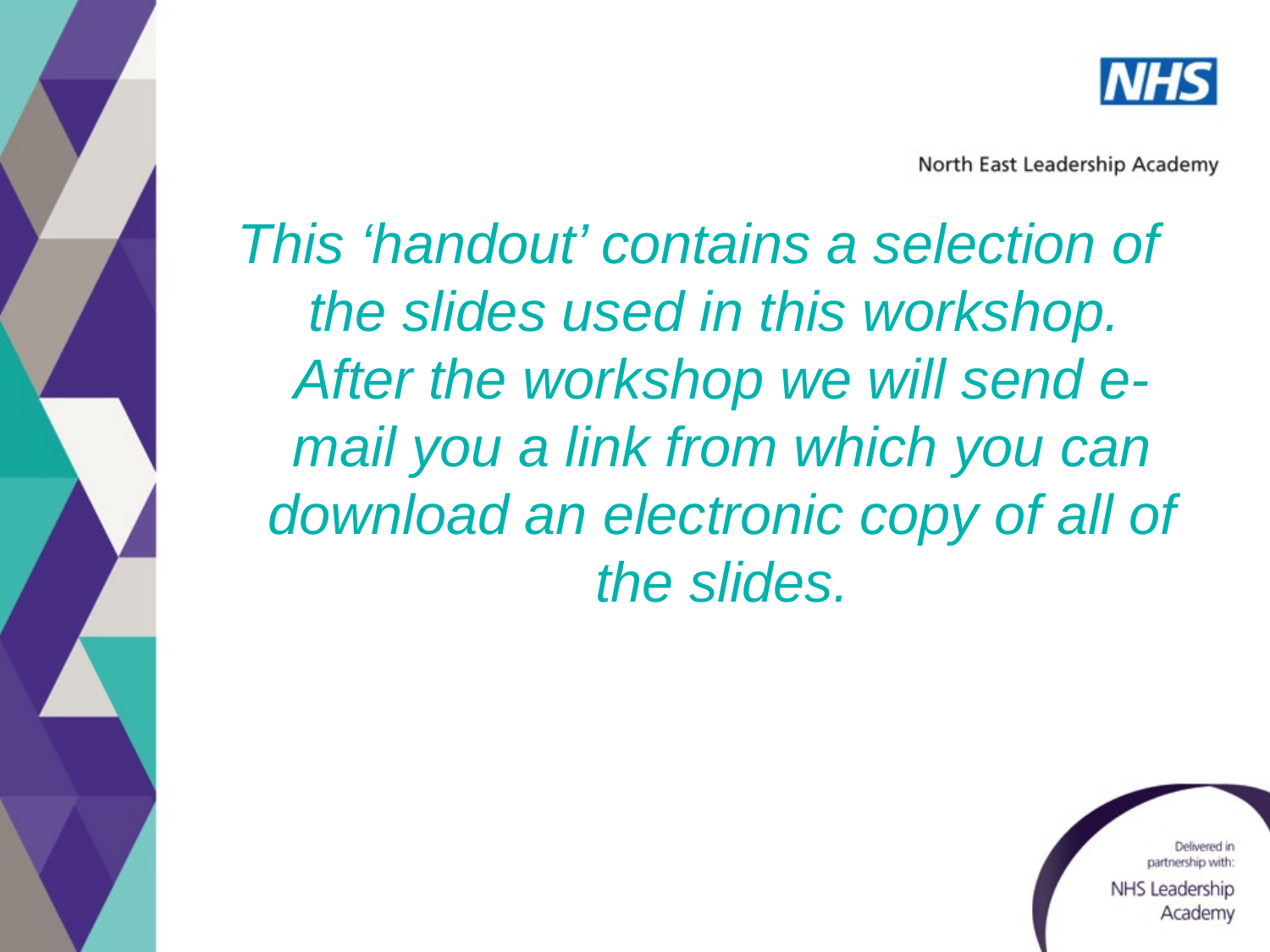

This ‘handout’ contains a selection of the slides used in this workshop.  After the workshop we will send e-mail you a link from which you can download an electronic copy of all of the slides.